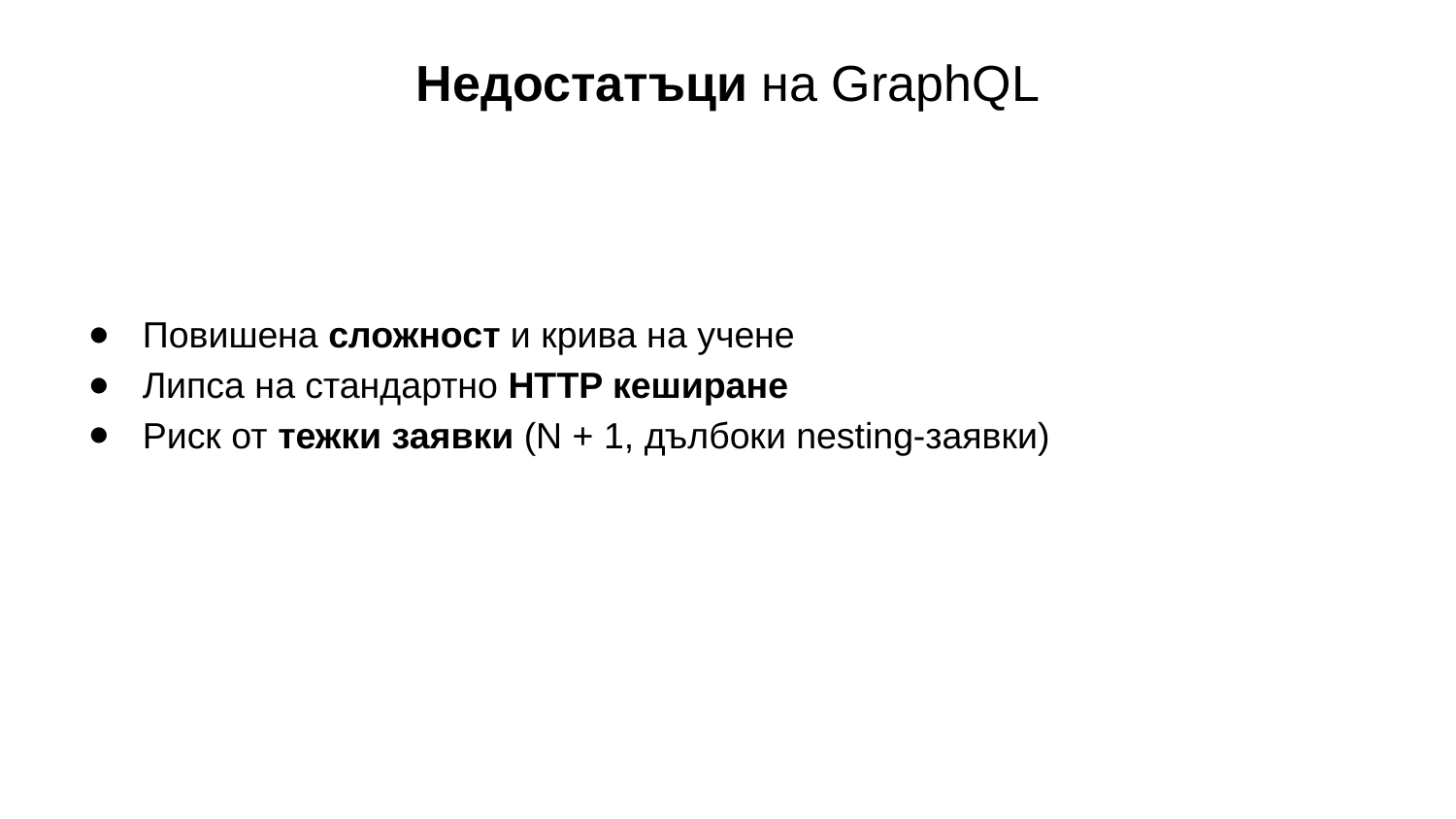

# Недостатъци на GraphQL
Повишена сложност и крива на учене
Липса на стандартно HTTP кеширане
Риск от тежки заявки (N + 1, дълбоки nesting-заявки)